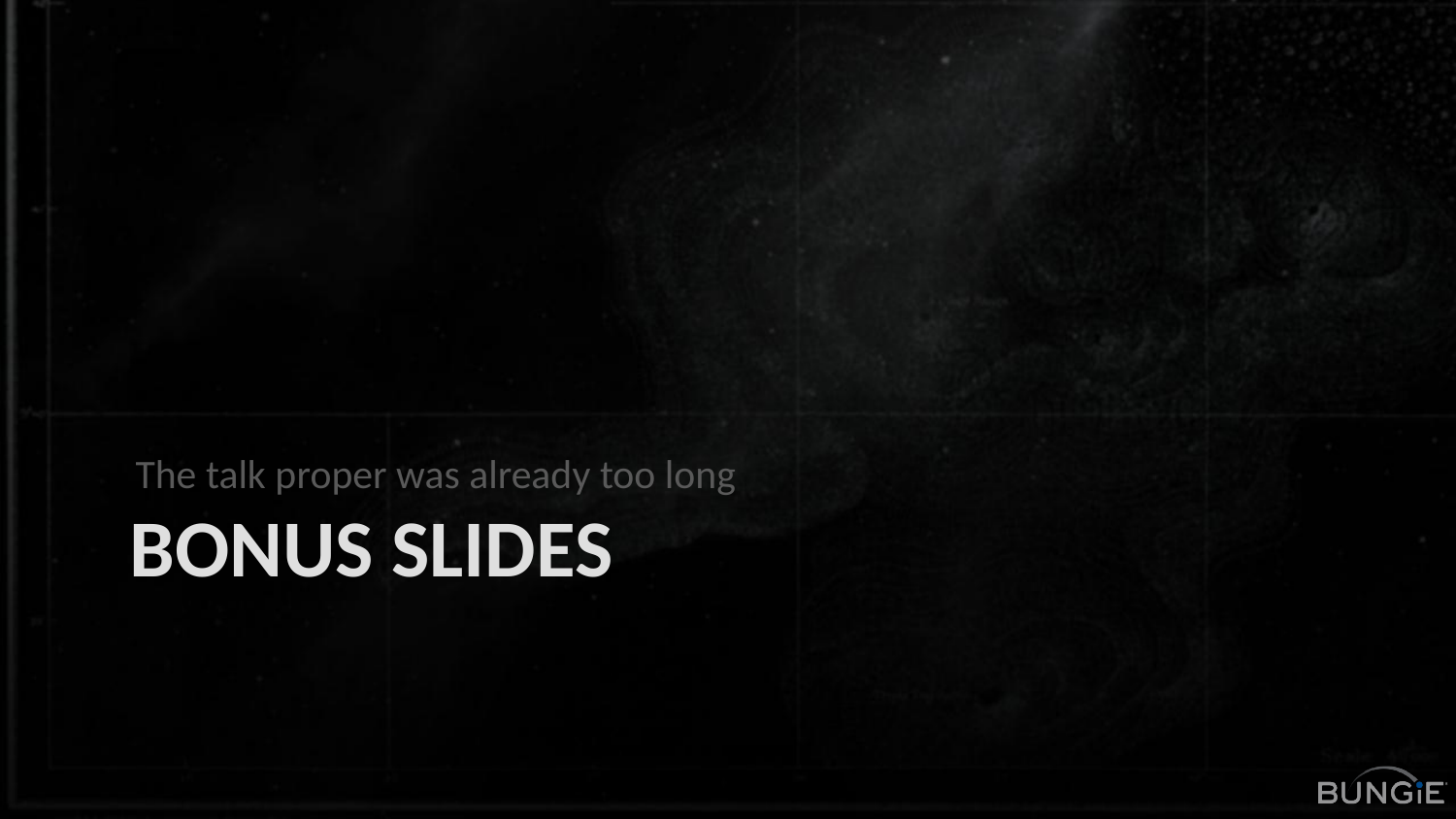

The talk proper was already too long
# Bonus slides